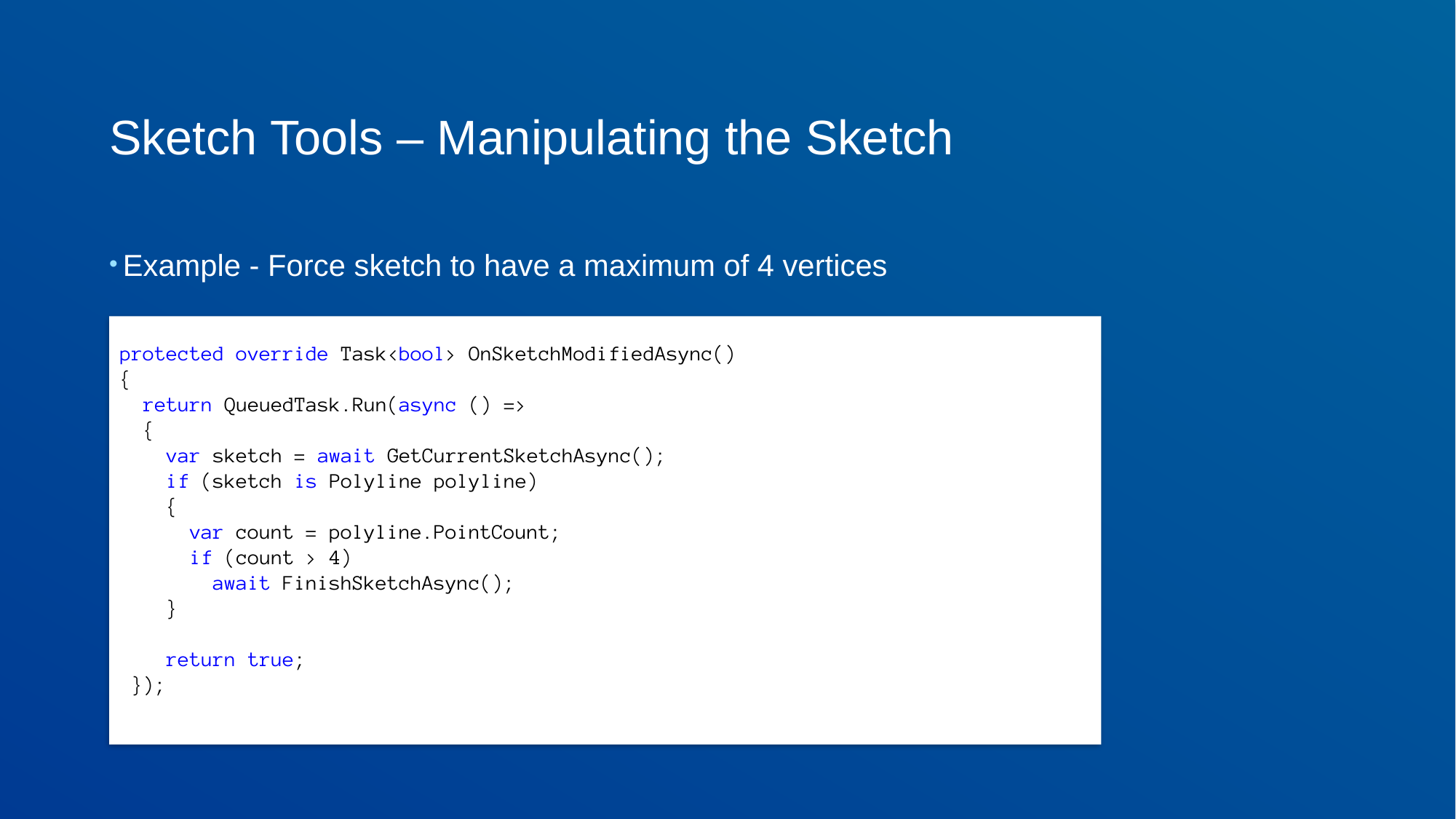

# Sketch Tools – Manipulating the Sketch
Example - Force sketch to have a maximum of 4 vertices
protected override Task<bool> OnSketchModifiedAsync()
{
  return QueuedTask.Run(async () =>
  {
    var sketch = await GetCurrentSketchAsync();
    if (sketch is Polyline polyline)
    {
      var count = polyline.PointCount;
      if (count > 4)
        await FinishSketchAsync();
    }

    return true;
 });